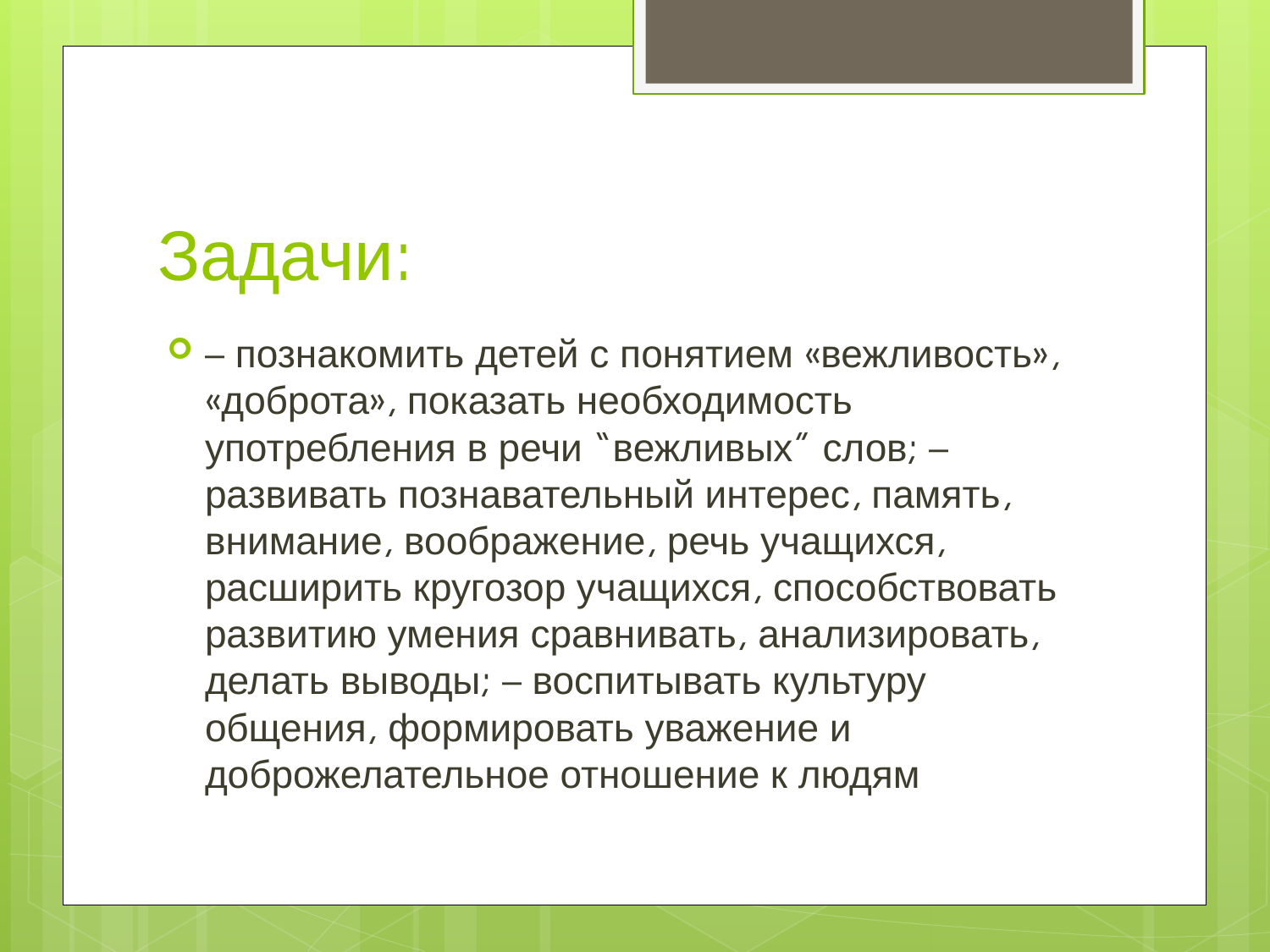

# Задачи:
– познакомить детей с понятием «вежливость», «доброта», показать необходимость употребления в речи “вежливых” слов; – развивать познавательный интерес, память, внимание, воображение, речь учащихся, расширить кругозор учащихся, способствовать развитию умения сравнивать, анализировать, делать выводы; – воспитывать культуру общения, формировать уважение и доброжелательное отношение к людям